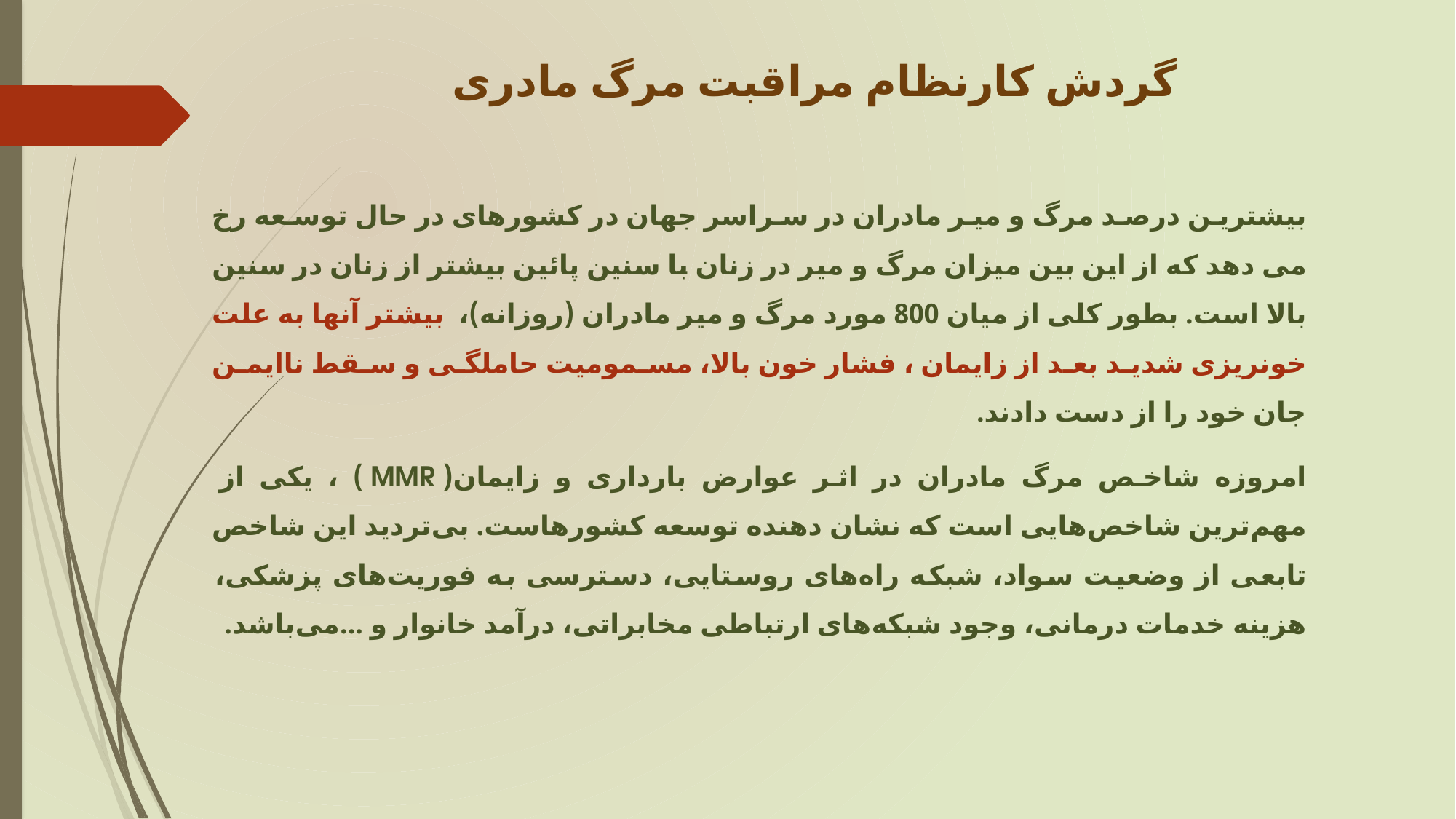

# گردش کارنظام مراقبت مرگ مادری
بیشترین درصد مرگ و میر مادران در سراسر جهان در کشورهای در حال توسعه رخ می دهد که از این بین میزان مرگ و میر در زنان با سنین پائین بیشتر از زنان در سنین بالا است. بطور کلی از میان 800 مورد مرگ و میر مادران (روزانه)،  بیشتر آنها به علت خونریزی شدید بعد از زایمان ، فشار خون بالا، مسمومیت حاملگی و سقط ناایمن جان خود را از دست دادند.
امروزه شاخص مرگ مادران در اثر عوارض بارداری و زایمان( MMR ) ، یکی از مهم‌ترین شاخص‌هایی است که نشان‌ دهنده توسعه کشورهاست. بی‌تردید این شاخص تابعی از وضعیت سواد، شبکه راه‌های روستایی، دسترسی به فوریت‌های پزشکی، هزینه خدمات درمانی، وجود شبکه‌های ارتباطی مخابراتی، درآمد خانوار و ...می‌باشد.